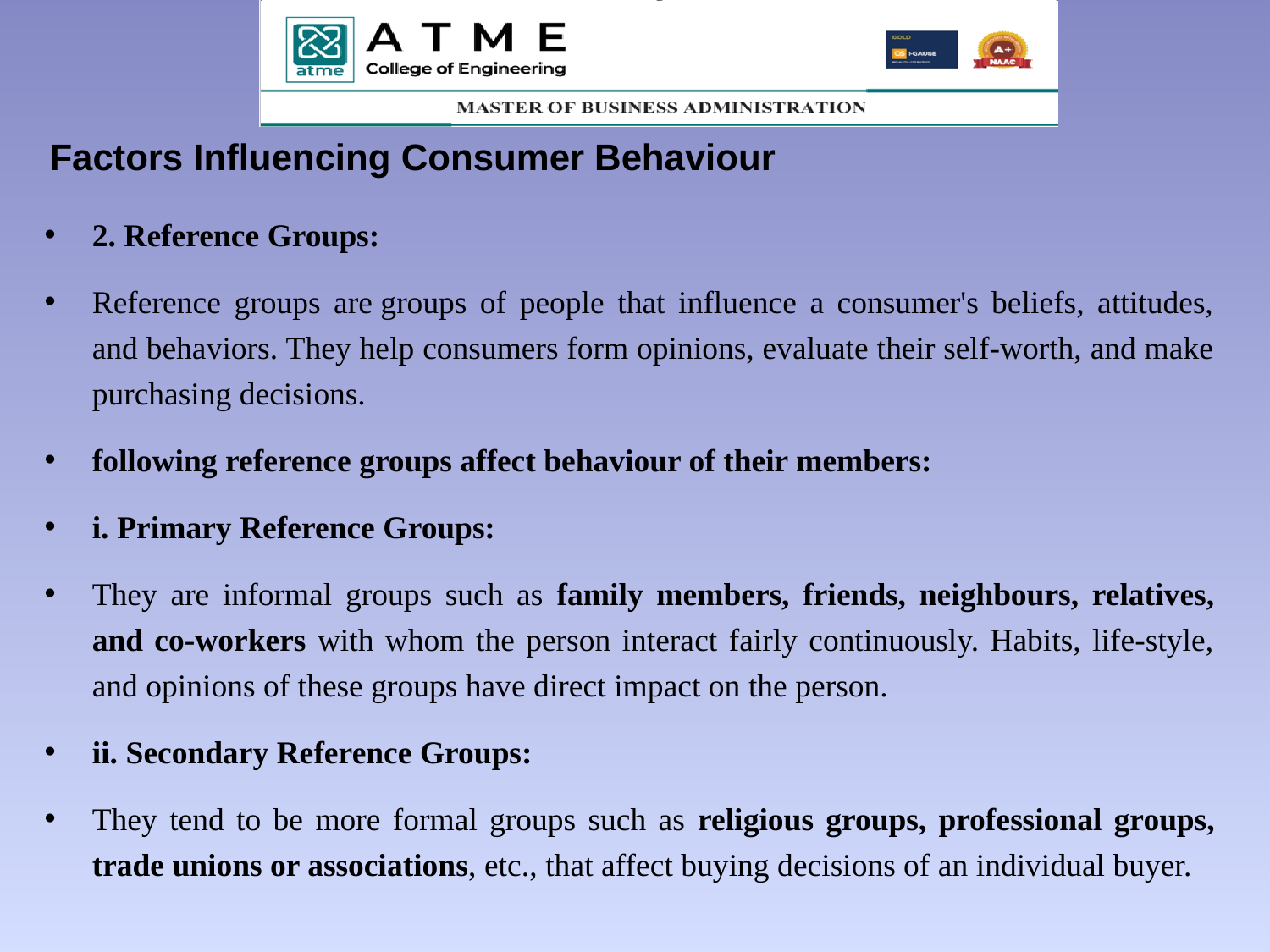

# Factors Influencing Consumer Behaviour
2. Reference Groups:
Reference groups are groups of people that influence a consumer's beliefs, attitudes, and behaviors. They help consumers form opinions, evaluate their self-worth, and make purchasing decisions.
following reference groups affect behaviour of their members:
i. Primary Reference Groups:
They are informal groups such as family members, friends, neighbours, relatives, and co-workers with whom the person interact fairly continuously. Habits, life-style, and opinions of these groups have direct impact on the person.
ii. Secondary Reference Groups:
They tend to be more formal groups such as religious groups, professional groups, trade unions or associations, etc., that affect buying decisions of an individual buyer.